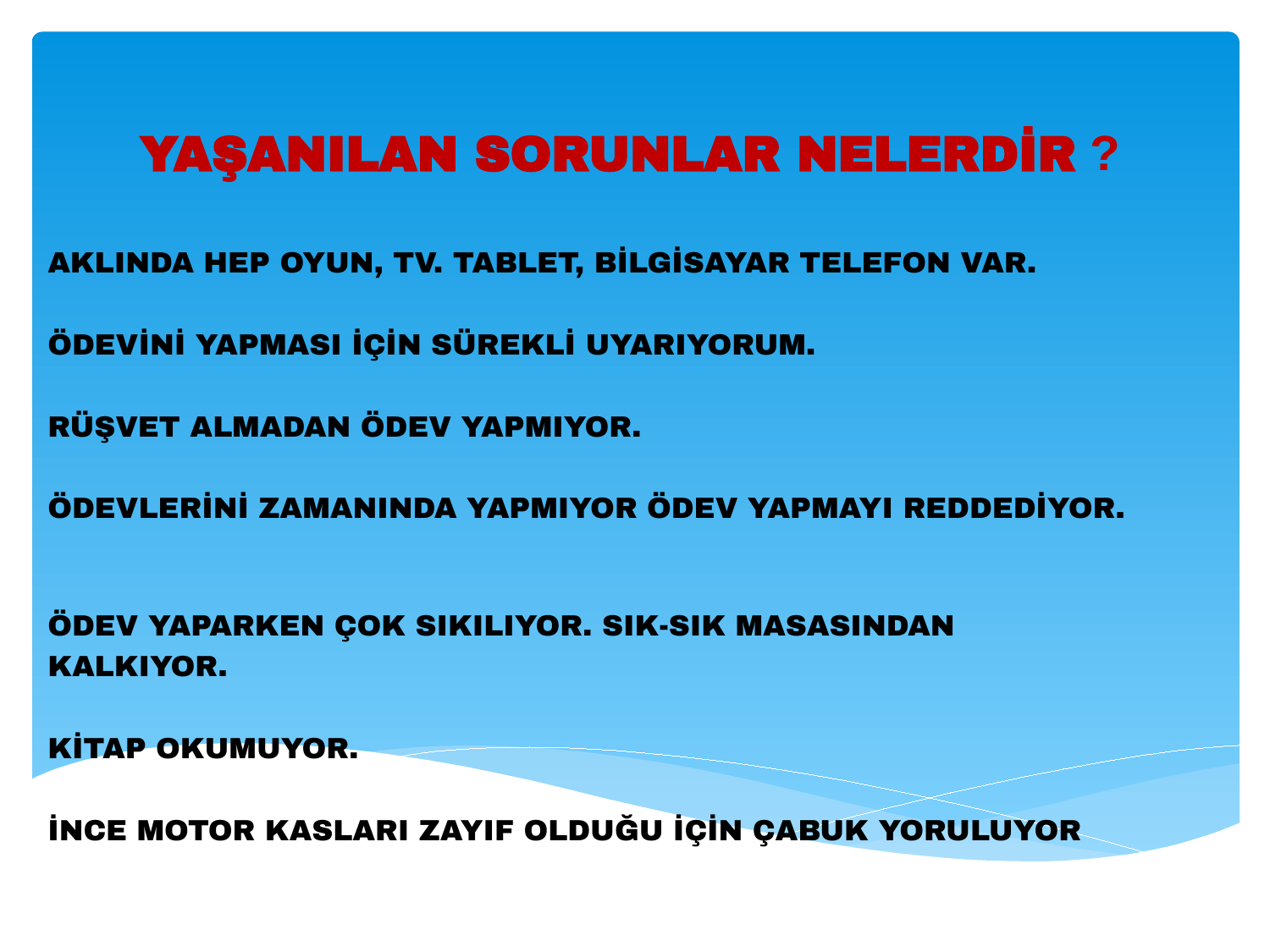

# YAŞANILAN SORUNLAR NELERDİR ?

AKLINDA HEP OYUN, TV. TABLET, BİLGİSAYAR TELEFON VAR.

ÖDEVİNİ YAPMASI İÇİN SÜREKLİ UYARIYORUM.

RÜŞVET ALMADAN ÖDEV YAPMIYOR.

ÖDEVLERİNİ ZAMANINDA YAPMIYOR ÖDEV YAPMAYI REDDEDİYOR.

ÖDEV YAPARKEN ÇOK SIKILIYOR. SIK-SIK MASASINDAN
KALKIYOR.

KİTAP OKUMUYOR.

İNCE MOTOR KASLARI ZAYIF OLDUĞU İÇİN ÇABUK YORULUYOR